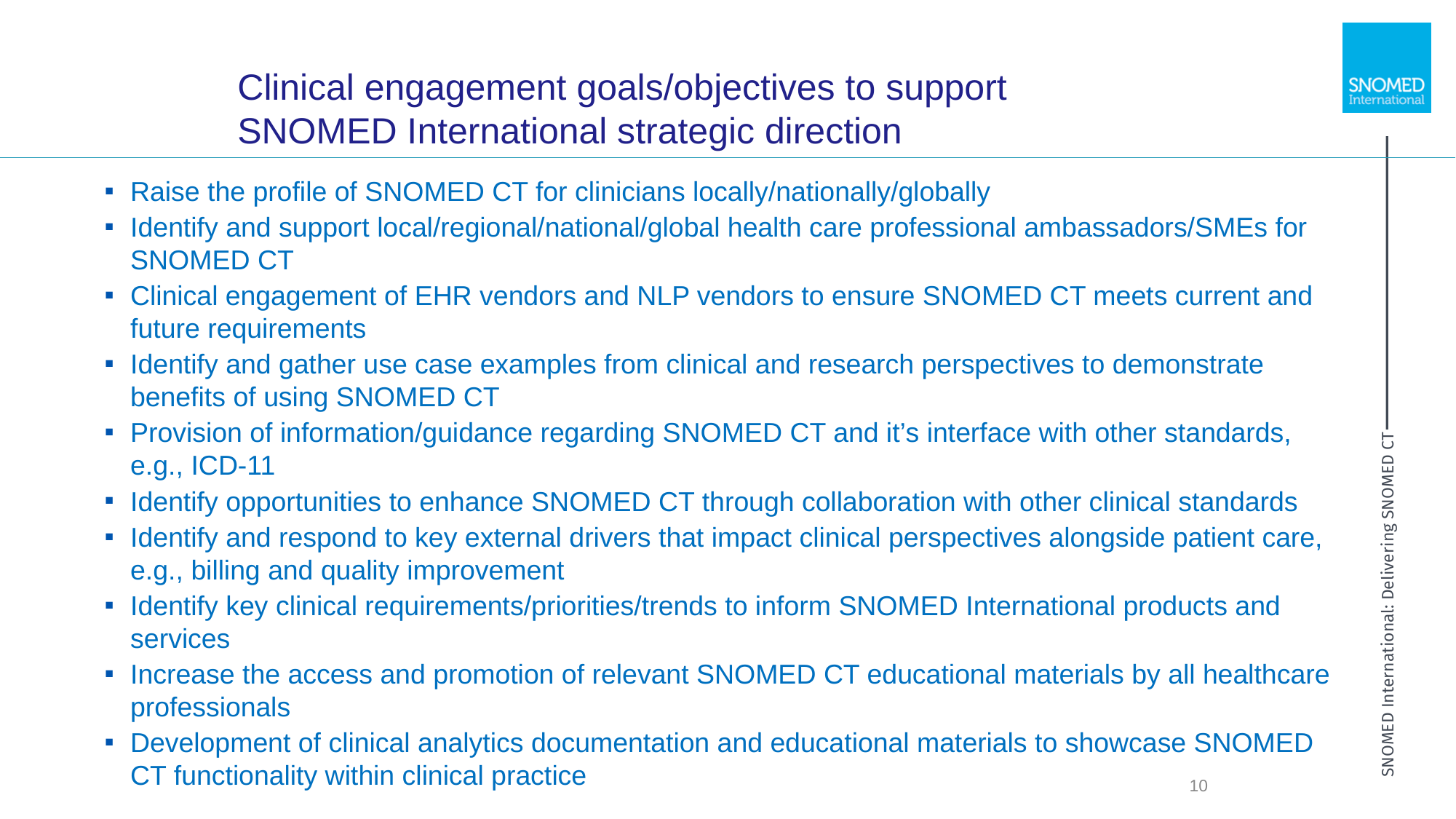

# Clinical engagement goals/objectives to support SNOMED International strategic direction
Raise the profile of SNOMED CT for clinicians locally/nationally/globally
Identify and support local/regional/national/global health care professional ambassadors/SMEs for SNOMED CT
Clinical engagement of EHR vendors and NLP vendors to ensure SNOMED CT meets current and future requirements
Identify and gather use case examples from clinical and research perspectives to demonstrate benefits of using SNOMED CT
Provision of information/guidance regarding SNOMED CT and it’s interface with other standards, e.g., ICD-11
Identify opportunities to enhance SNOMED CT through collaboration with other clinical standards
Identify and respond to key external drivers that impact clinical perspectives alongside patient care, e.g., billing and quality improvement
Identify key clinical requirements/priorities/trends to inform SNOMED International products and services
Increase the access and promotion of relevant SNOMED CT educational materials by all healthcare professionals
Development of clinical analytics documentation and educational materials to showcase SNOMED CT functionality within clinical practice

10